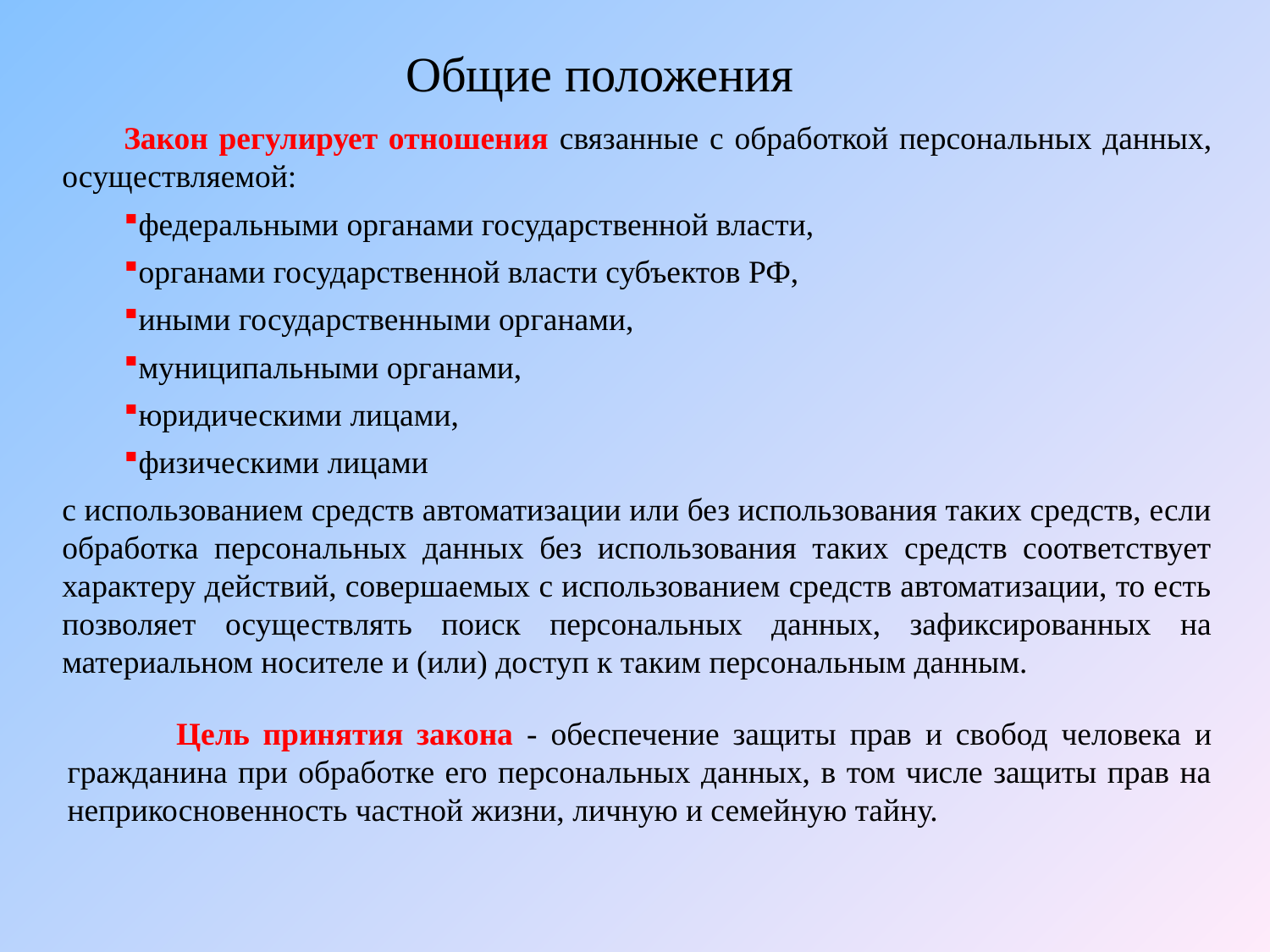

Общие положения
Закон регулирует отношения связанные с обработкой персональных данных, осуществляемой:
федеральными органами государственной власти,
органами государственной власти субъектов РФ,
иными государственными органами,
муниципальными органами,
юридическими лицами,
физическими лицами
с использованием средств автоматизации или без использования таких средств, если обработка персональных данных без использования таких средств соответствует характеру действий, совершаемых с использованием средств автоматизации, то есть позволяет осуществлять поиск персональных данных, зафиксированных на материальном носителе и (или) доступ к таким персональным данным.
        Цель принятия закона - обеспечение защиты прав и свобод человека и гражданина при обработке его персональных данных, в том числе защиты прав на неприкосновенность частной жизни, личную и семейную тайну.